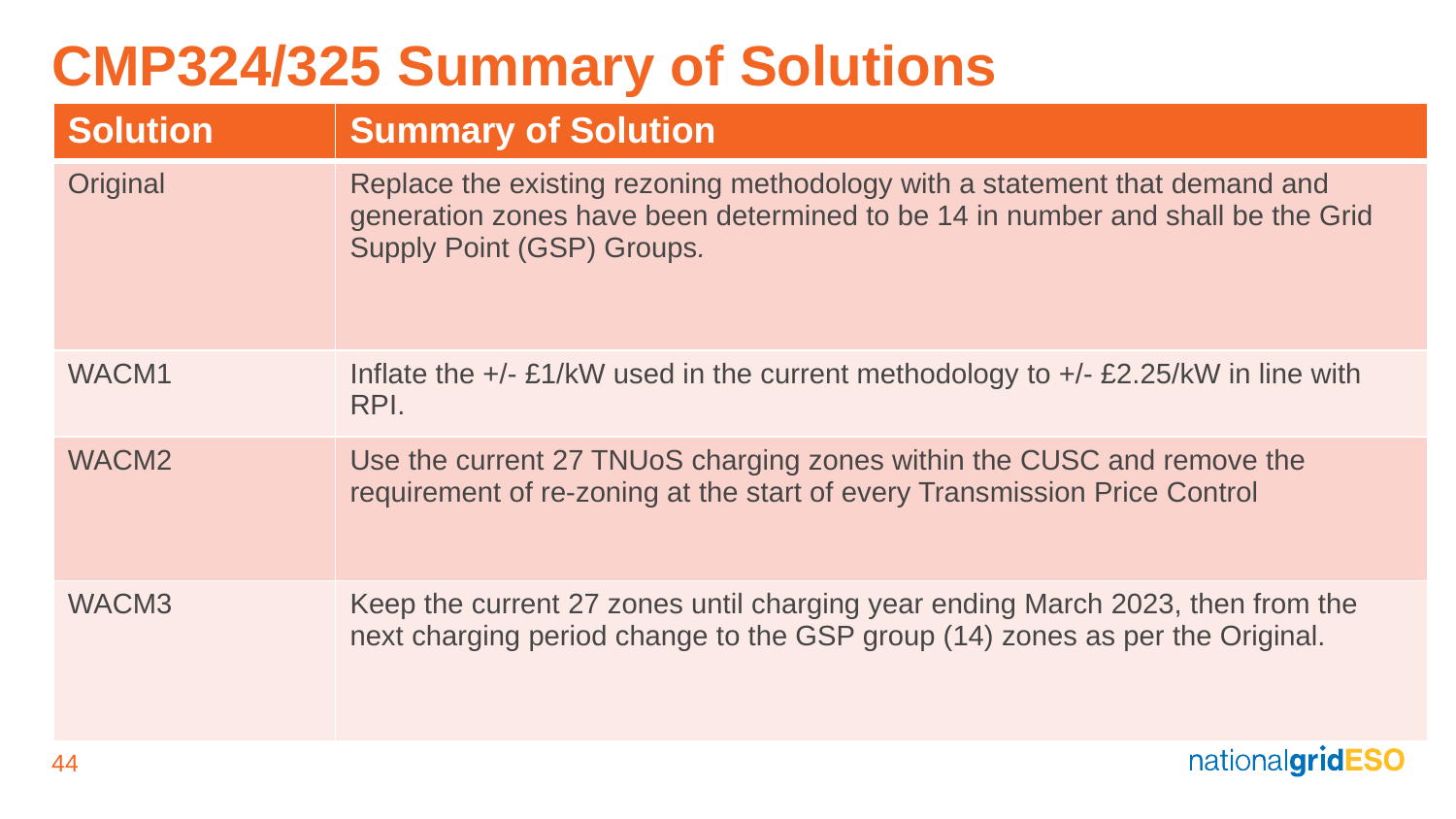

# CMP324/325 Summary of Solutions
| Solution | Summary of Solution |
| --- | --- |
| Original | Replace the existing rezoning methodology with a statement that demand and generation zones have been determined to be 14 in number and shall be the Grid Supply Point (GSP) Groups. |
| WACM1 | Inflate the +/- £1/kW used in the current methodology to +/- £2.25/kW in line with RPI. |
| WACM2 | Use the current 27 TNUoS charging zones within the CUSC and remove the requirement of re-zoning at the start of every Transmission Price Control |
| WACM3 | Keep the current 27 zones until charging year ending March 2023, then from the next charging period change to the GSP group (14) zones as per the Original. |